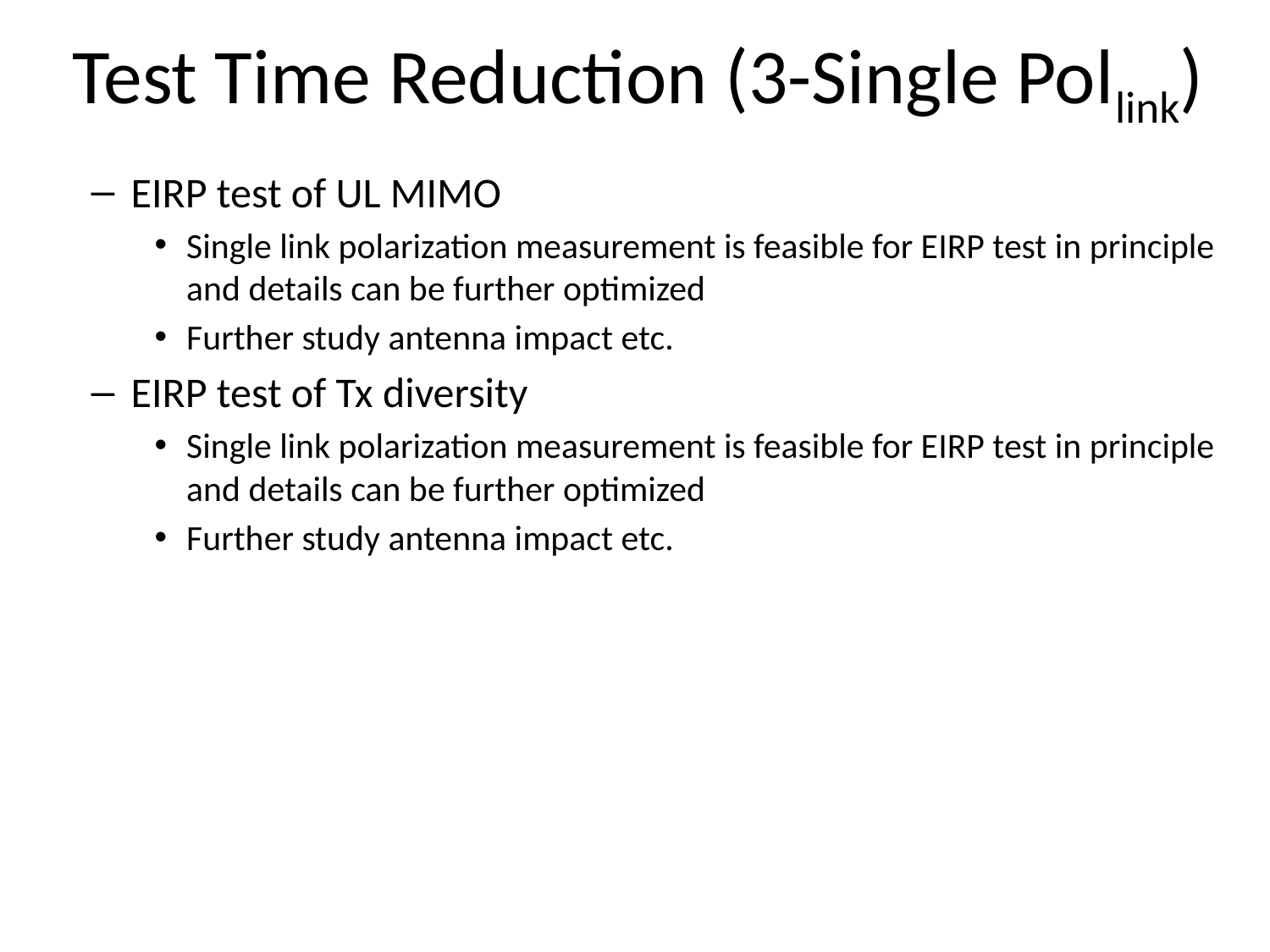

# Test Time Reduction (3-Single Pollink)
EIRP test of UL MIMO
Single link polarization measurement is feasible for EIRP test in principle and details can be further optimized
Further study antenna impact etc.
EIRP test of Tx diversity
Single link polarization measurement is feasible for EIRP test in principle and details can be further optimized
Further study antenna impact etc.